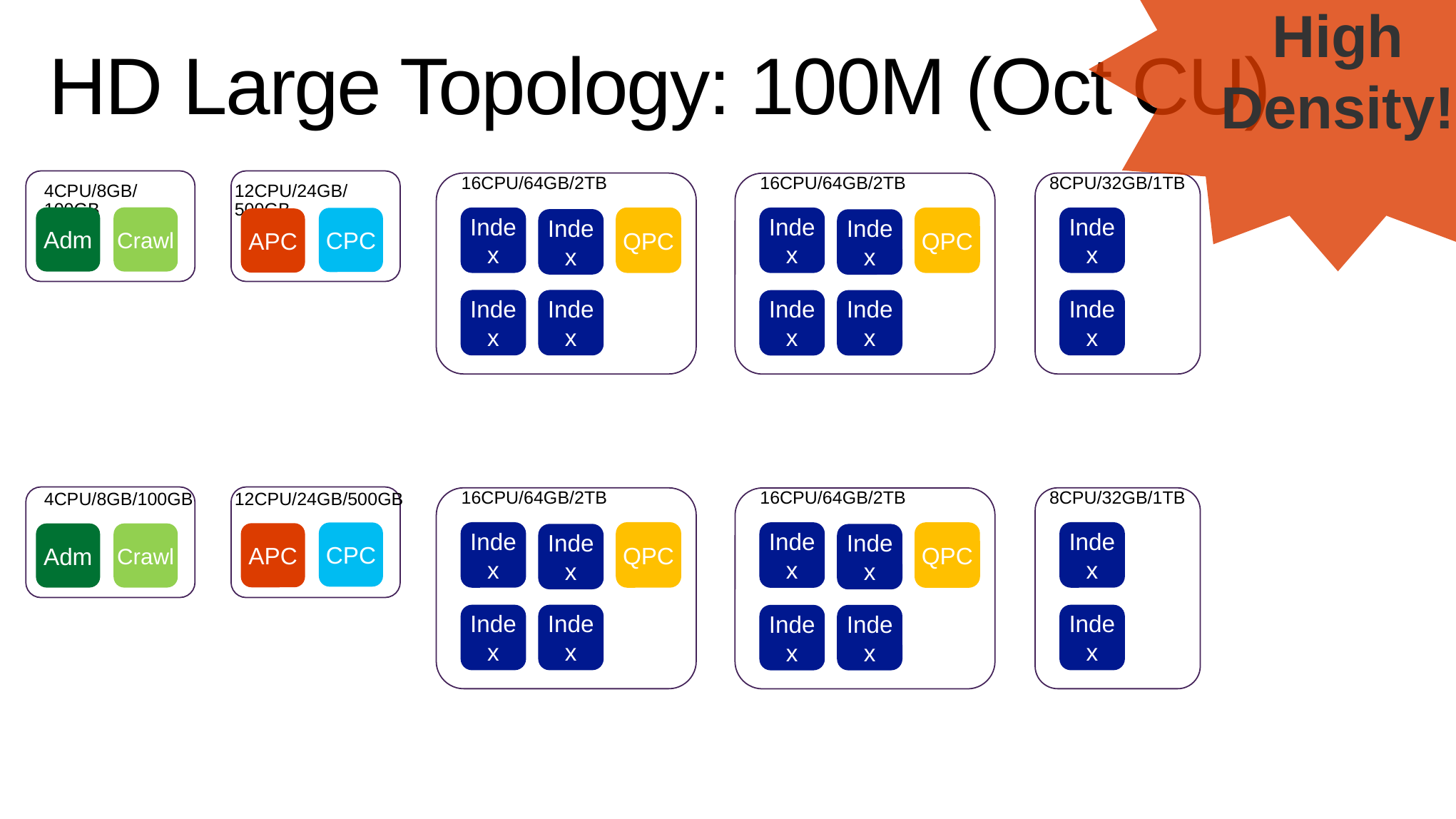

High Density!
# HD Large Topology: 100M (Oct CU)
4CPU/8GB/100GB
12CPU/24GB/500GB
16CPU/64GB/2TB

Index
QPC
Index
Index
Index
8CPU/32GB/1TB

Index
Index
16CPU/64GB/2TB

Index
QPC
Index
Index
Index

Adm
Crawl
CPC
APC
16CPU/64GB/2TB

Index
QPC
Index
Index
Index
8CPU/32GB/1TB

Index
Index
16CPU/64GB/2TB

Index
QPC
Index
Index
Index
4CPU/8GB/100GB
12CPU/24GB/500GB

CPC
APC
Adm
Crawl